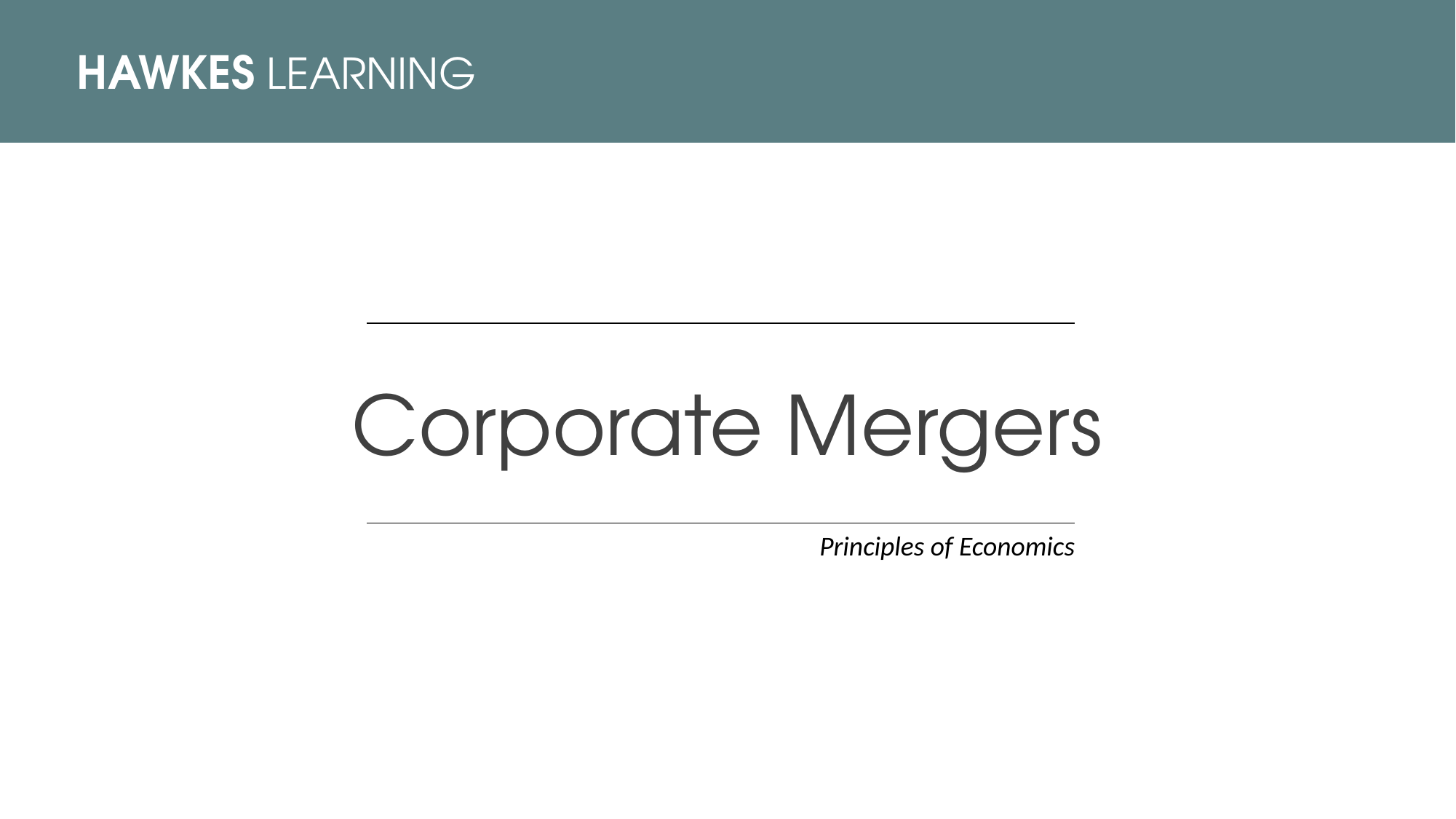

HAWKES LEARNING
Corporate Mergers
Principles of Economics